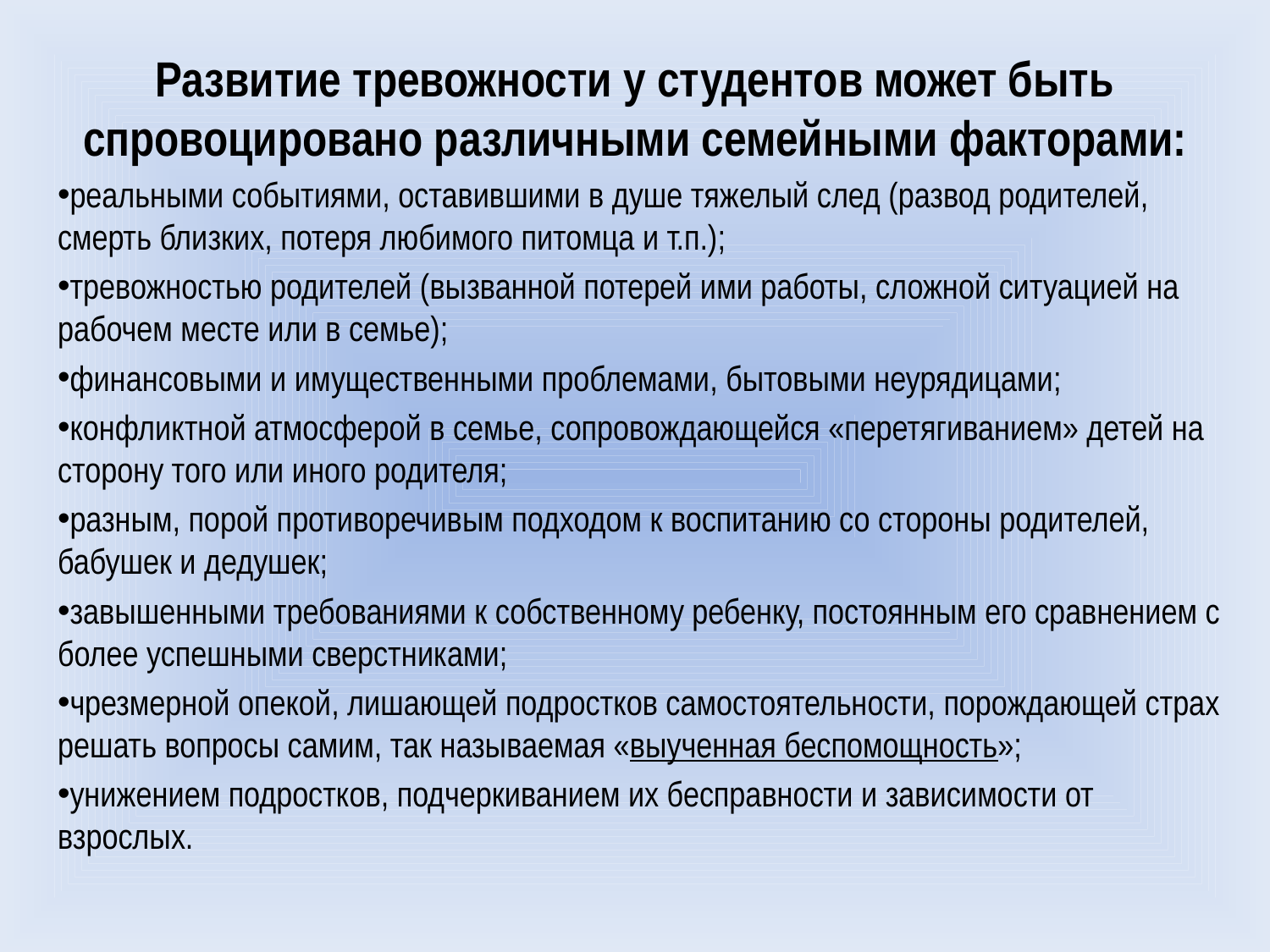

# Развитие тревожности у студентов может быть спровоцировано различными семейными факторами:
реальными событиями, оставившими в душе тяжелый след (развод родителей, смерть близких, потеря любимого питомца и т.п.);
тревожностью родителей (вызванной потерей ими работы, сложной ситуацией на рабочем месте или в семье);
финансовыми и имущественными проблемами, бытовыми неурядицами;
конфликтной атмосферой в семье, сопровождающейся «перетягиванием» детей на сторону того или иного родителя;
разным, порой противоречивым подходом к воспитанию со стороны родителей, бабушек и дедушек;
завышенными требованиями к собственному ребенку, постоянным его сравнением с более успешными сверстниками;
чрезмерной опекой, лишающей подростков самостоятельности, порождающей страх решать вопросы самим, так называемая «выученная беспомощность»;
унижением подростков, подчеркиванием их бесправности и зависимости от взрослых.